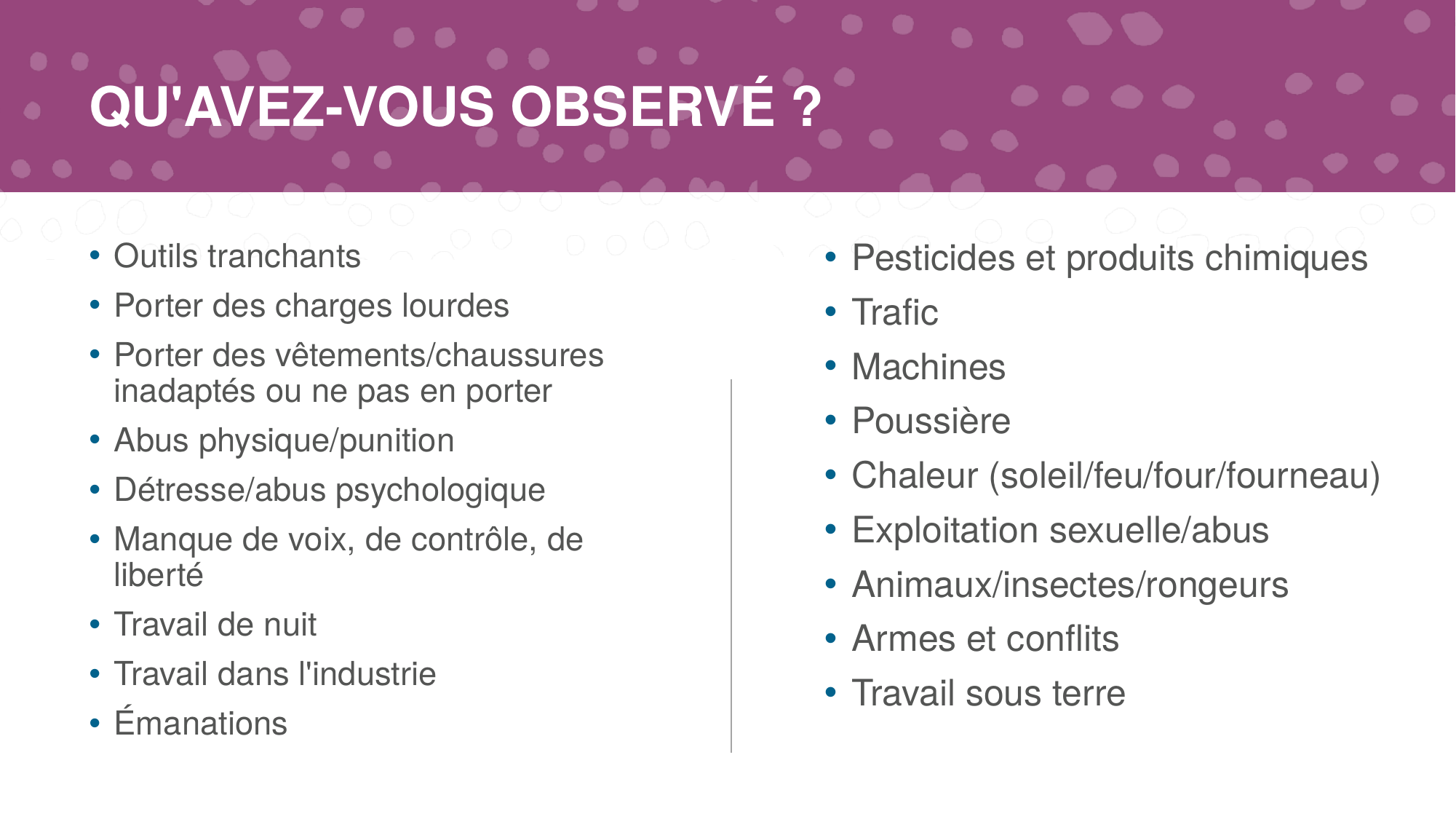

# QU'AVEZ-VOUS OBSERVÉ ?
Outils tranchants
Porter des charges lourdes
Porter des vêtements/chaussures inadaptés ou ne pas en porter
Abus physique/punition
Détresse/abus psychologique
Manque de voix, de contrôle, de liberté
Travail de nuit
Travail dans l'industrie
Émanations
Pesticides et produits chimiques
Trafic
Machines
Poussière
Chaleur (soleil/feu/four/fourneau)
Exploitation sexuelle/abus
Animaux/insectes/rongeurs
Armes et conflits
Travail sous terre